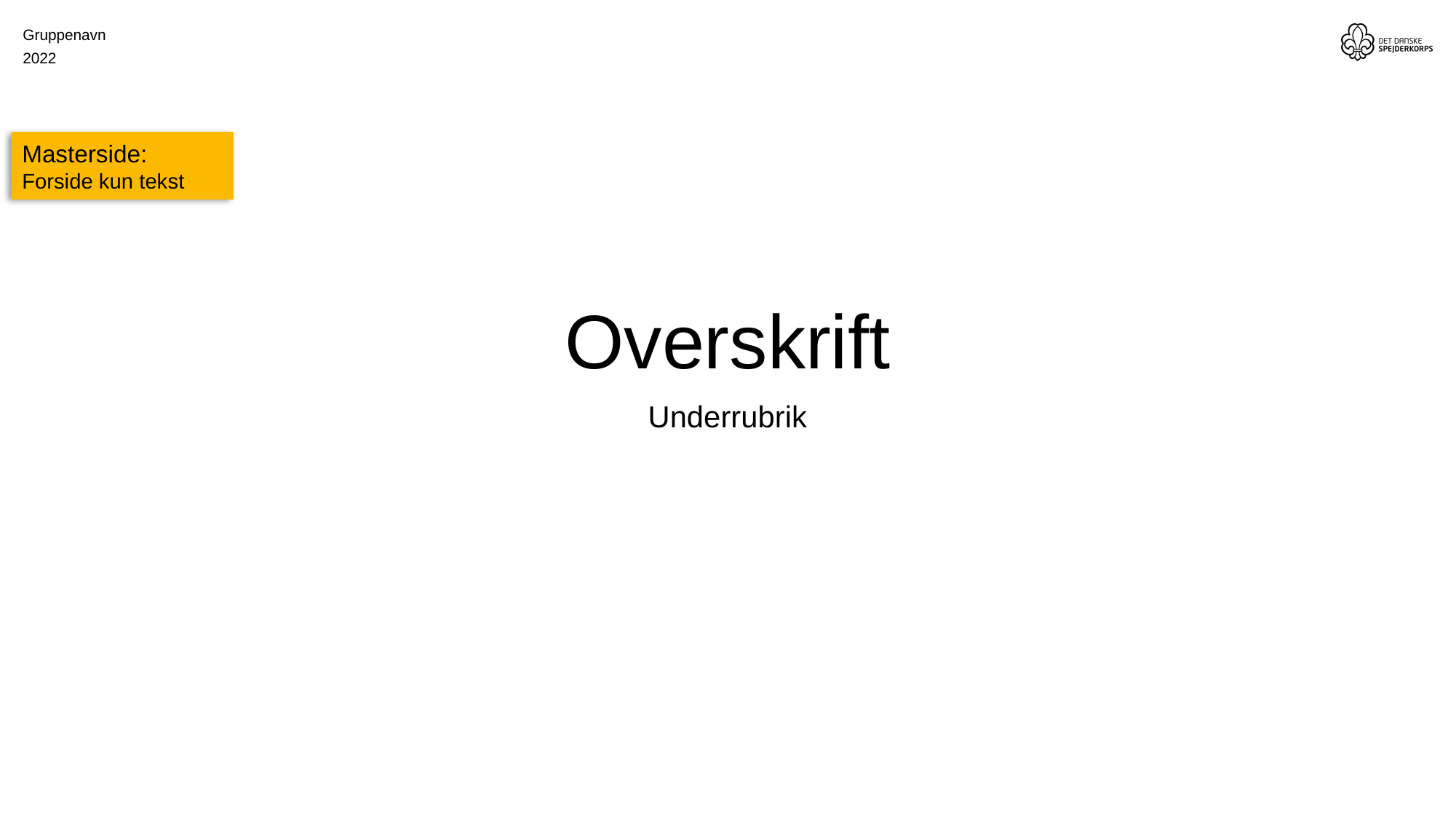

Gruppenavn
2022
Masterside:
Forside kun tekst
# Overskrift
Underrubrik